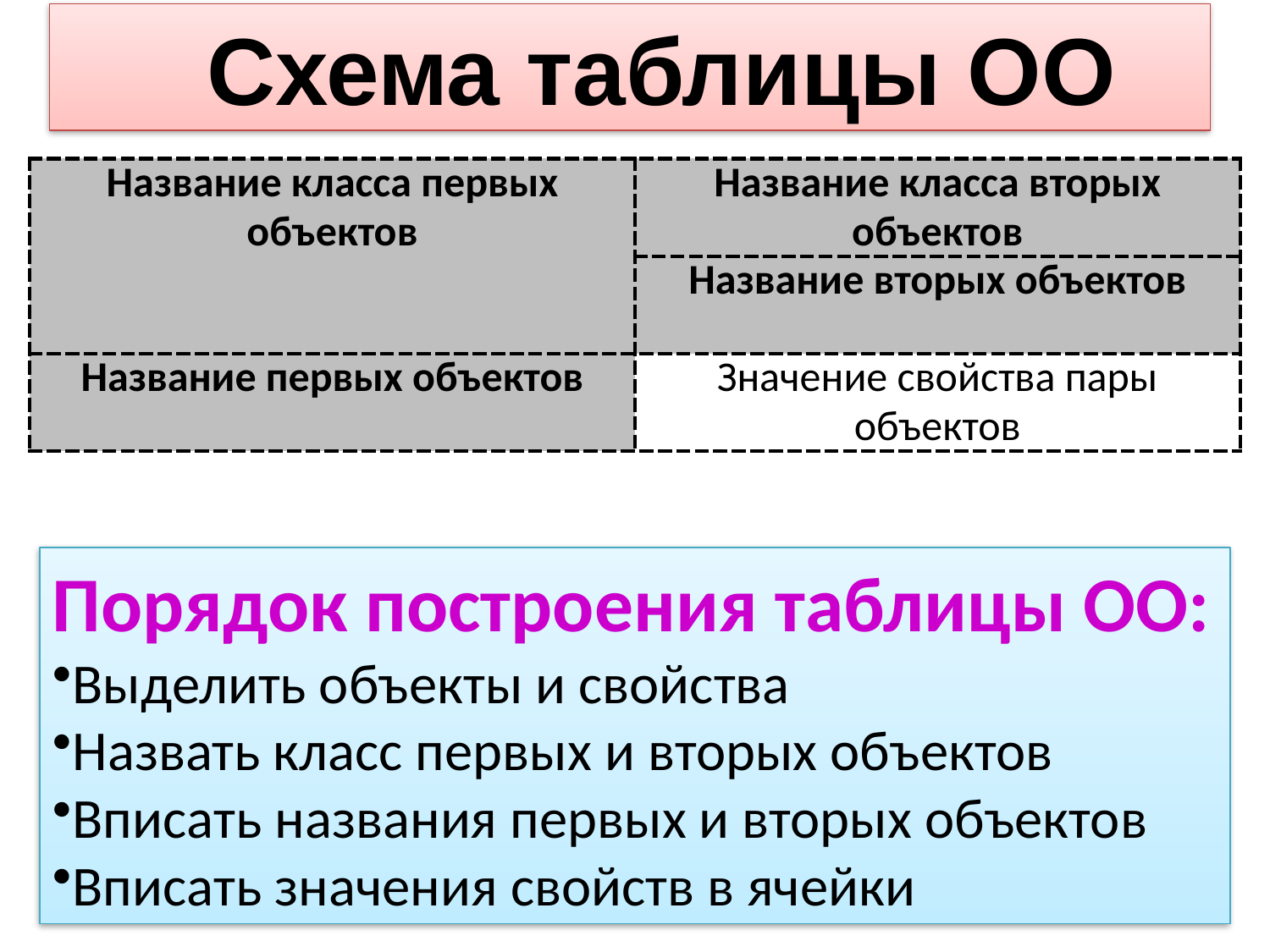

Схема таблицы ОО
| Название класса первых объектов | Название класса вторых объектов |
| --- | --- |
|  | Название вторых объектов |
| Название первых объектов | Значение свойства пары объектов |
Порядок построения таблицы ОО:
Выделить объекты и свойства
Назвать класс первых и вторых объектов
Вписать названия первых и вторых объектов
Вписать значения свойств в ячейки